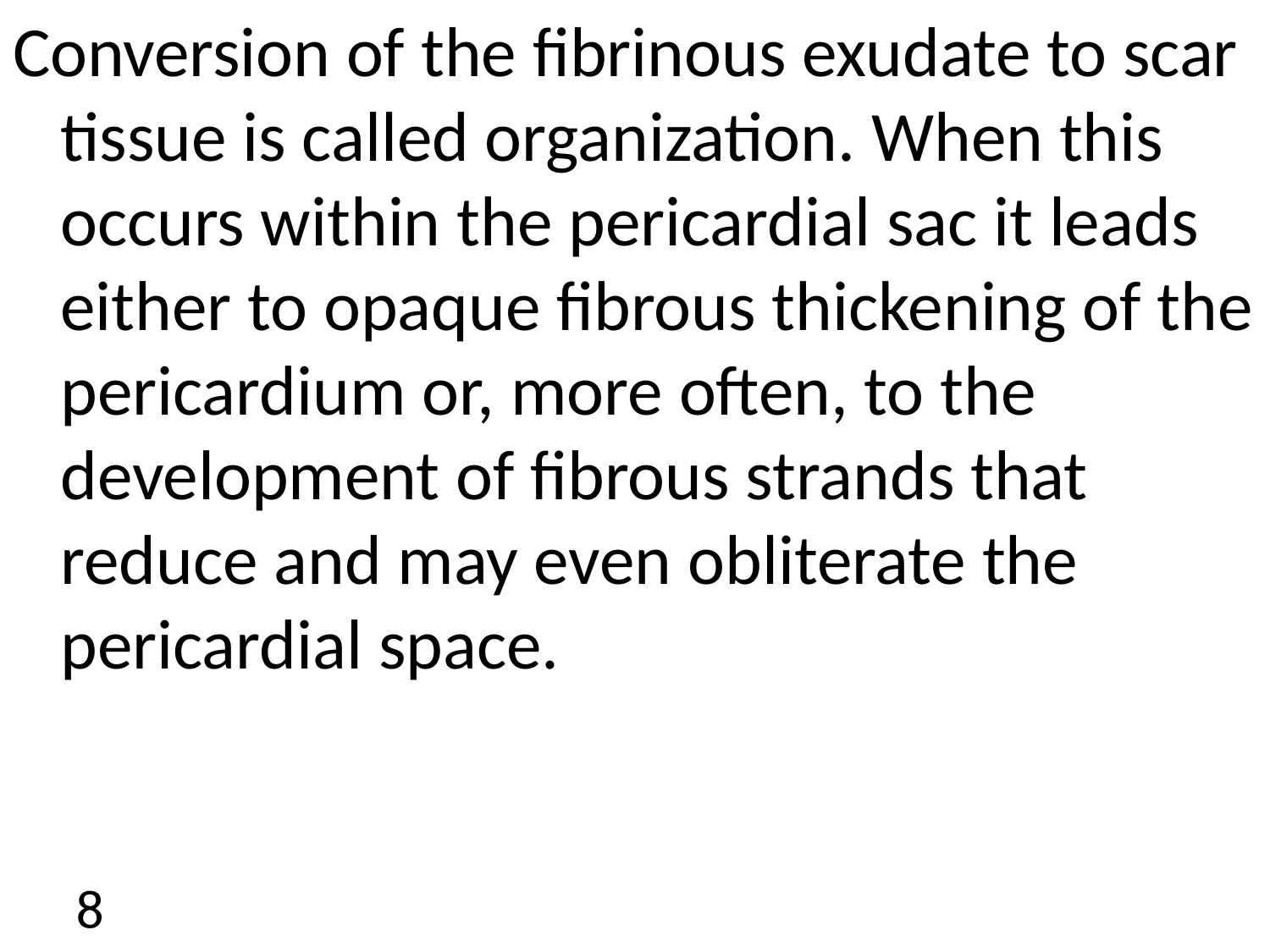

Conversion of the fibrinous exudate to scar tissue is called organization. When this occurs within the pericardial sac it leads either to opaque fibrous thickening of the pericardium or, more often, to the development of fibrous strands that reduce and may even obliterate the pericardial space.
8